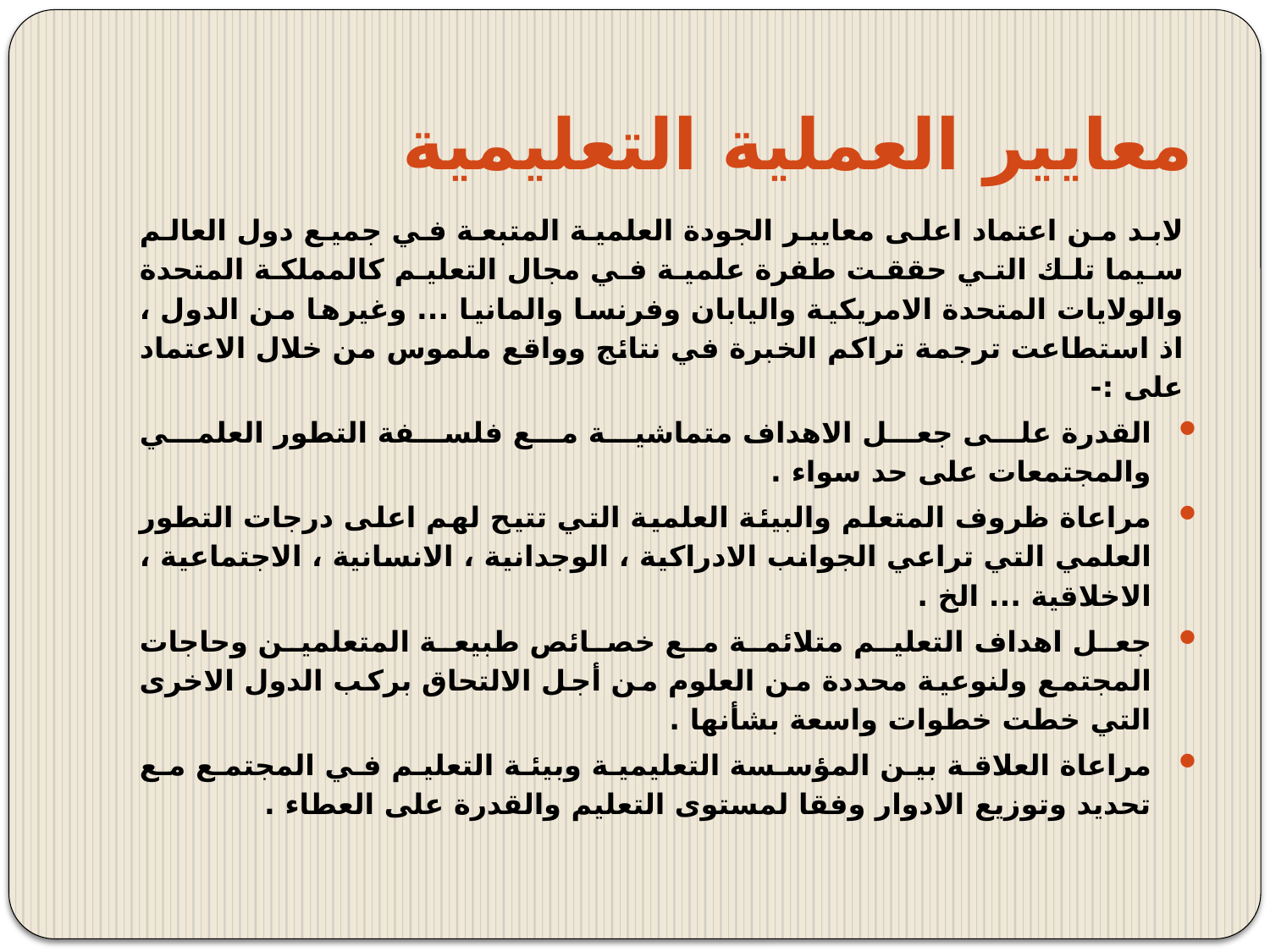

# معايير العملية التعليمية
لابد من اعتماد اعلى معايير الجودة العلمية المتبعة في جميع دول العالم سيما تلك التي حققت طفرة علمية في مجال التعليم كالمملكة المتحدة والولايات المتحدة الامريكية واليابان وفرنسا والمانيا ... وغيرها من الدول ، اذ استطاعت ترجمة تراكم الخبرة في نتائج وواقع ملموس من خلال الاعتماد على :-
القدرة على جعل الاهداف متماشية مع فلسفة التطور العلمي والمجتمعات على حد سواء .
مراعاة ظروف المتعلم والبيئة العلمية التي تتيح لهم اعلى درجات التطور العلمي التي تراعي الجوانب الادراكية ، الوجدانية ، الانسانية ، الاجتماعية ، الاخلاقية ... الخ .
جعل اهداف التعليم متلائمة مع خصائص طبيعة المتعلمين وحاجات المجتمع ولنوعية محددة من العلوم من أجل الالتحاق بركب الدول الاخرى التي خطت خطوات واسعة بشأنها .
مراعاة العلاقة بين المؤسسة التعليمية وبيئة التعليم في المجتمع مع تحديد وتوزيع الادوار وفقا لمستوى التعليم والقدرة على العطاء .